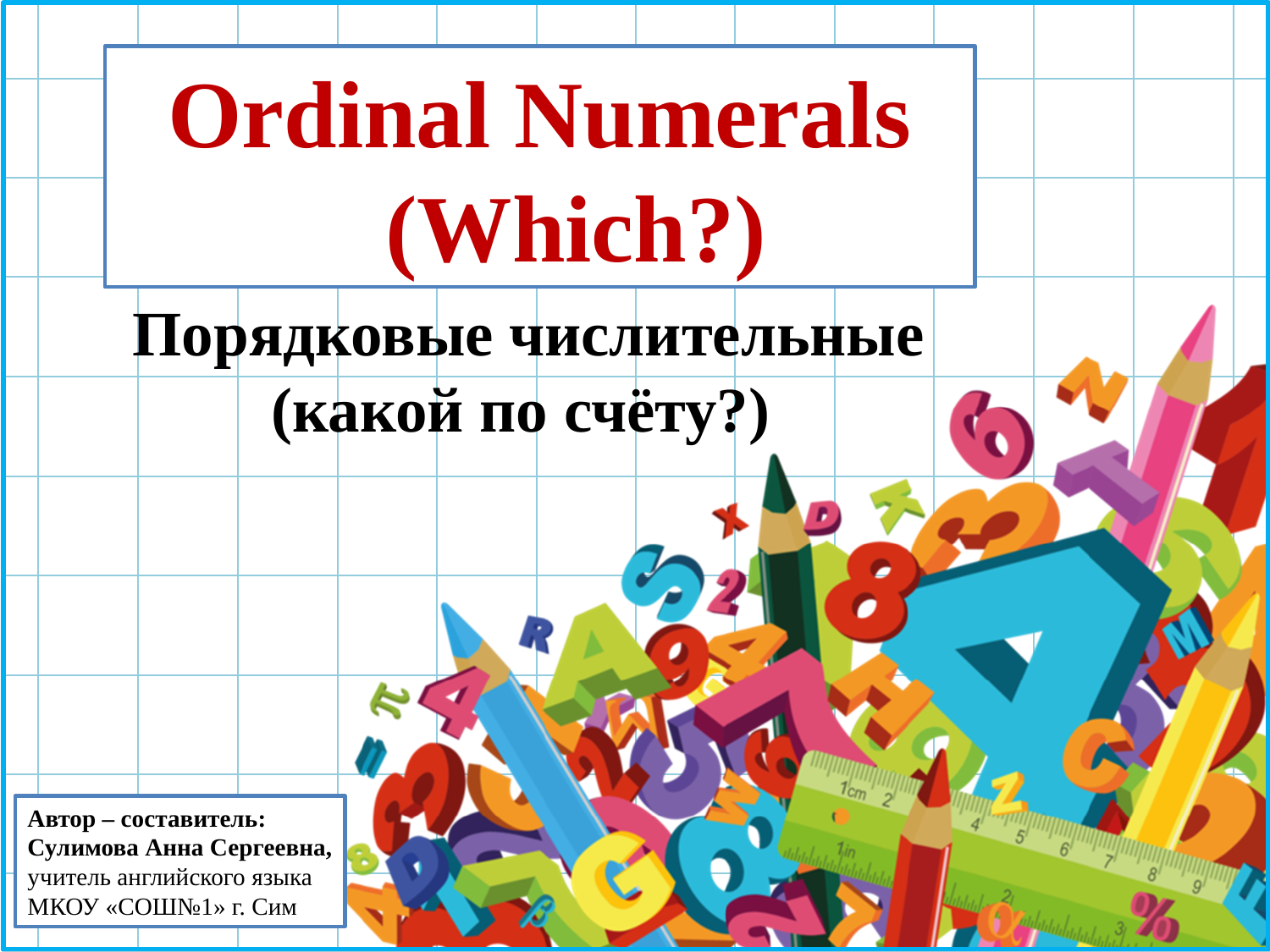

Ordinal Numerals
   (Which?)
Порядковые числительные (какой по счёту?)
Автор – составитель: Сулимова Анна Сергеевна,
учитель английского языка МКОУ «СОШ№1» г. Сим